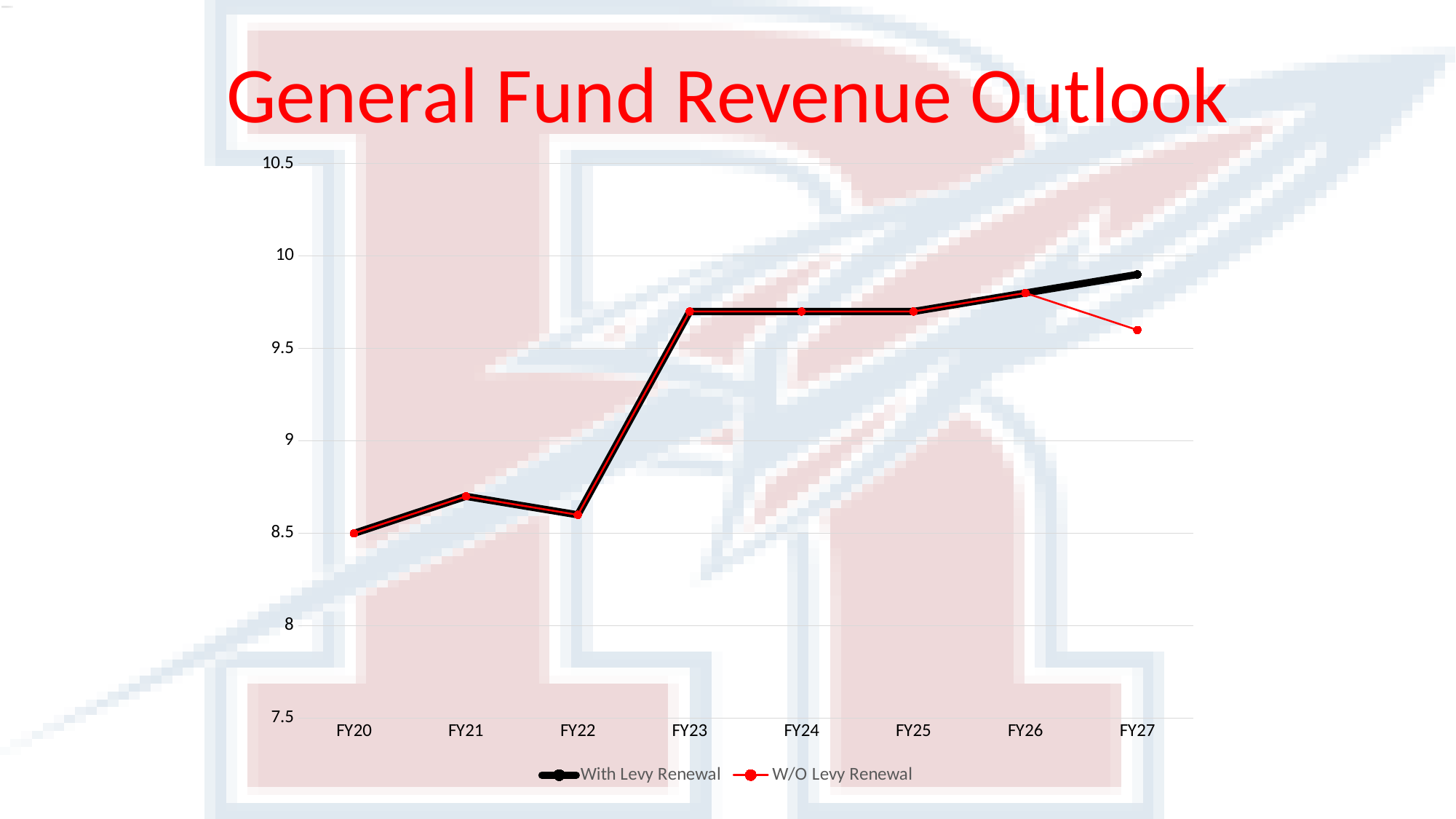

# General Fund Revenue Outlook

### Chart

| Category | With Levy Renewal | W/O Levy Renewal |
|---|---|---|
| FY20 | 8.5 | 8.5 |
| FY21 | 8.7 | 8.7 |
| FY22 | 8.6 | 8.6 |
| FY23 | 9.7 | 9.7 |
| FY24 | 9.7 | 9.7 |
| FY25 | 9.7 | 9.7 |
| FY26 | 9.8 | 9.8 |
| FY27 | 9.9 | 9.6 |